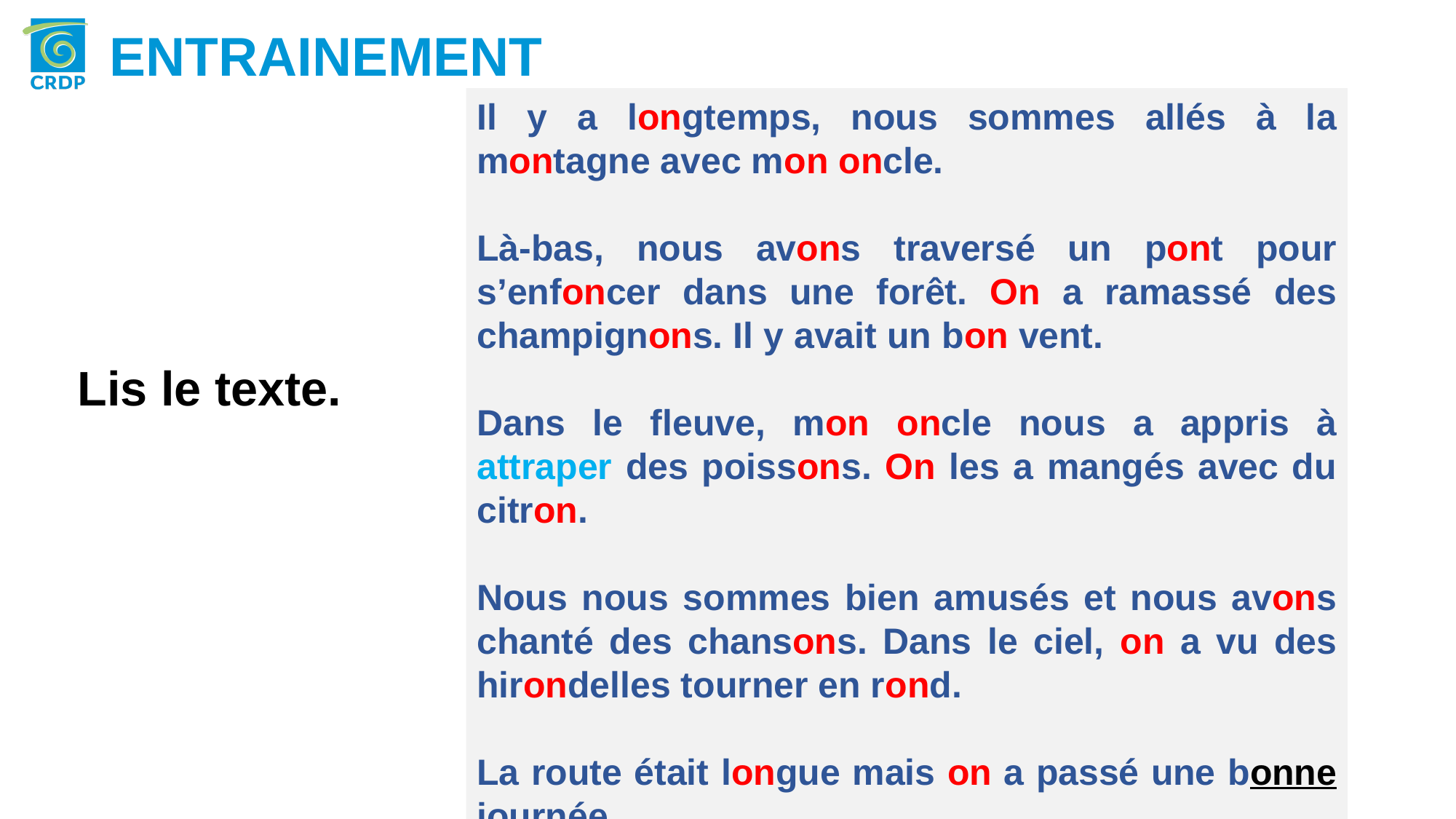

ENTRAINEMENT
Il y a longtemps, nous sommes allés à la montagne avec mon oncle.

Là-bas, nous avons traversé un pont pour s’enfoncer dans une forêt. On a ramassé des champignons. Il y avait un bon vent.

Dans le fleuve, mon oncle nous a appris à attraper des poissons. On les a mangés avec du citron.

Nous nous sommes bien amusés et nous avons chanté des chansons. Dans le ciel, on a vu des hirondelles tourner en rond.

La route était longue mais on a passé une bonne journée.
Lis le texte.